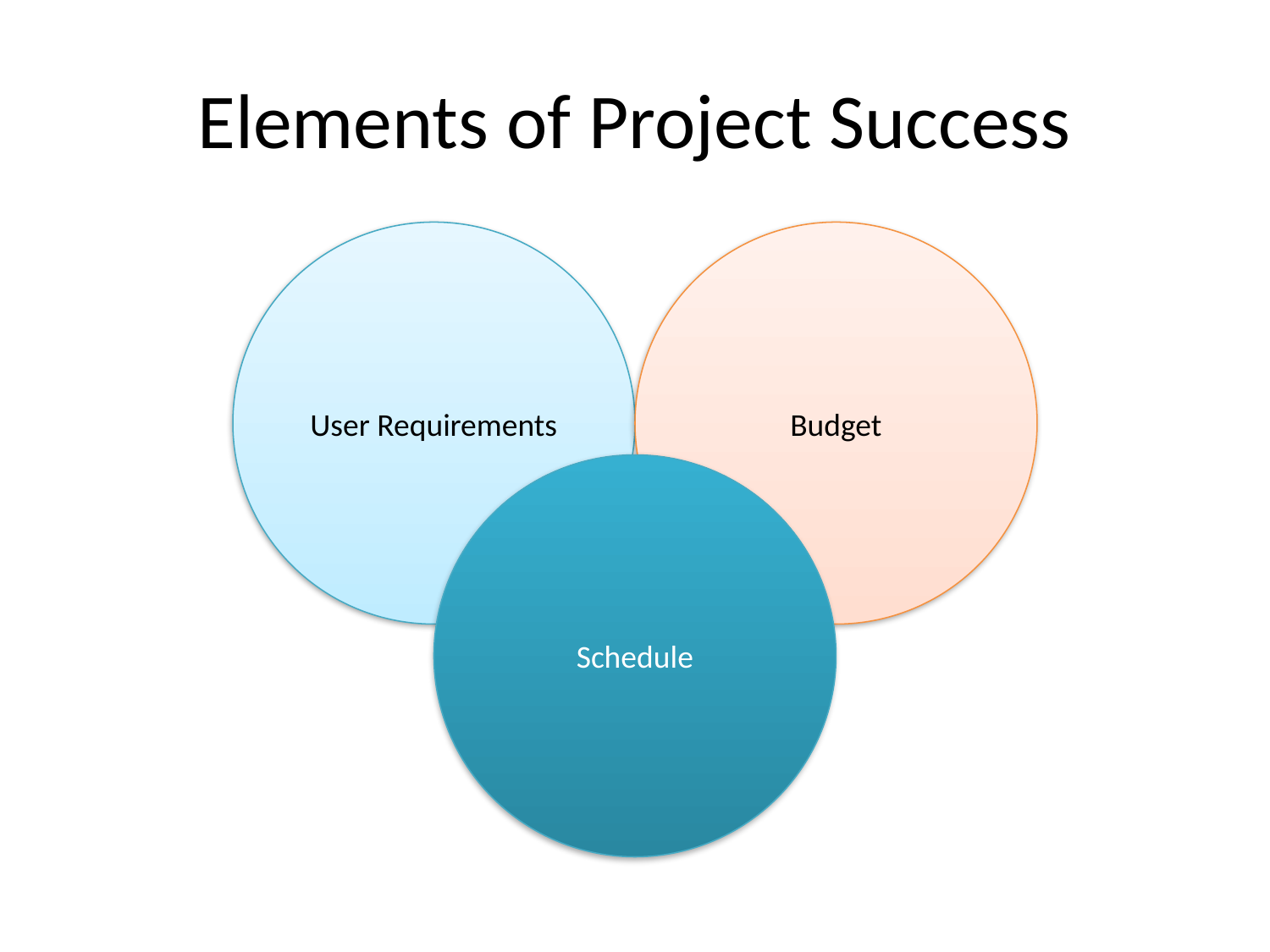

# Elements of Project Success
User Requirements
Budget
Schedule